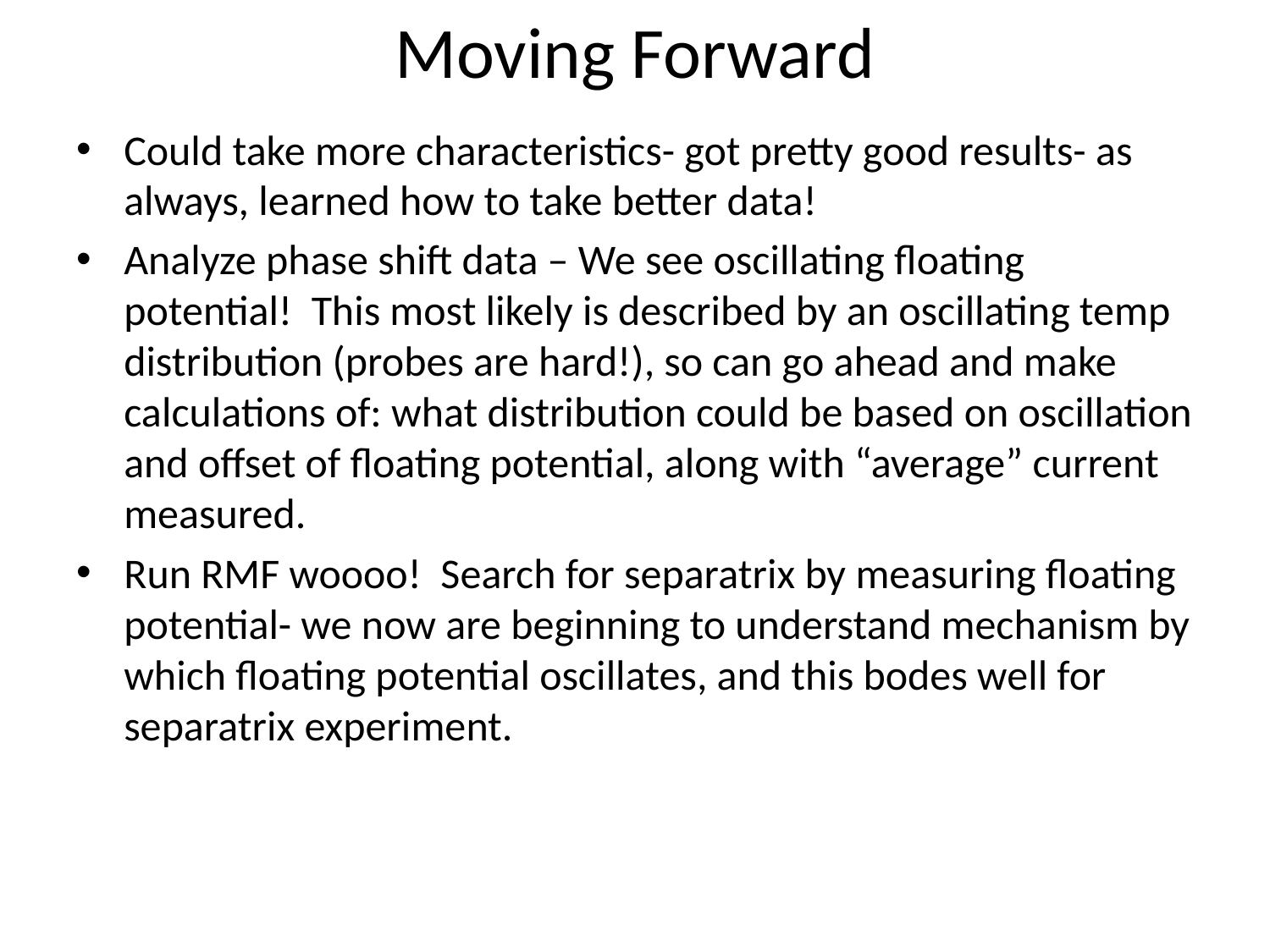

# Moving Forward
Could take more characteristics- got pretty good results- as always, learned how to take better data!
Analyze phase shift data – We see oscillating floating potential!  This most likely is described by an oscillating temp distribution (probes are hard!), so can go ahead and make calculations of: what distribution could be based on oscillation and offset of floating potential, along with “average” current measured.
Run RMF woooo!  Search for separatrix by measuring floating potential- we now are beginning to understand mechanism by which floating potential oscillates, and this bodes well for separatrix experiment.